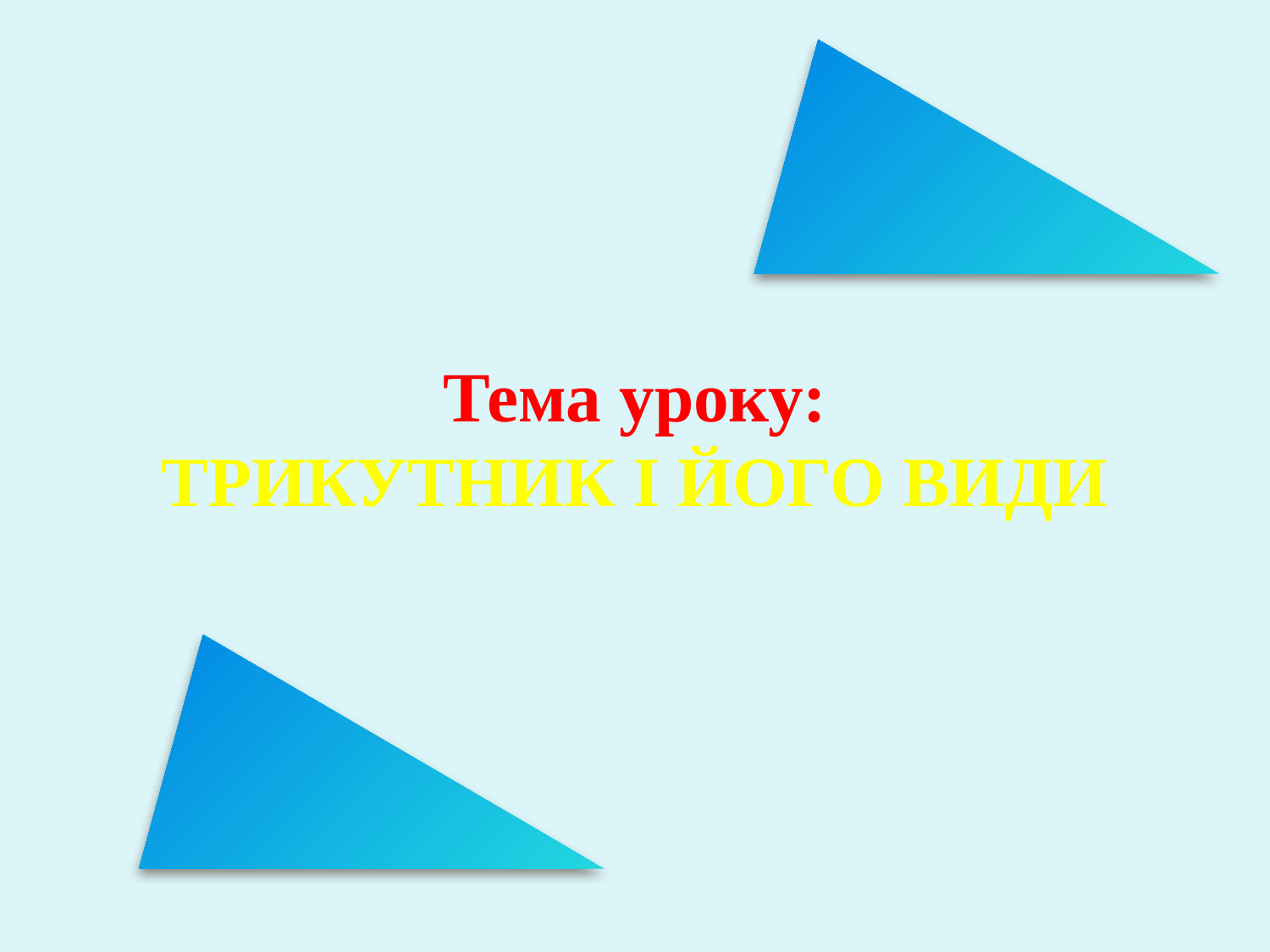

# Тема уроку: Трикутник і його види